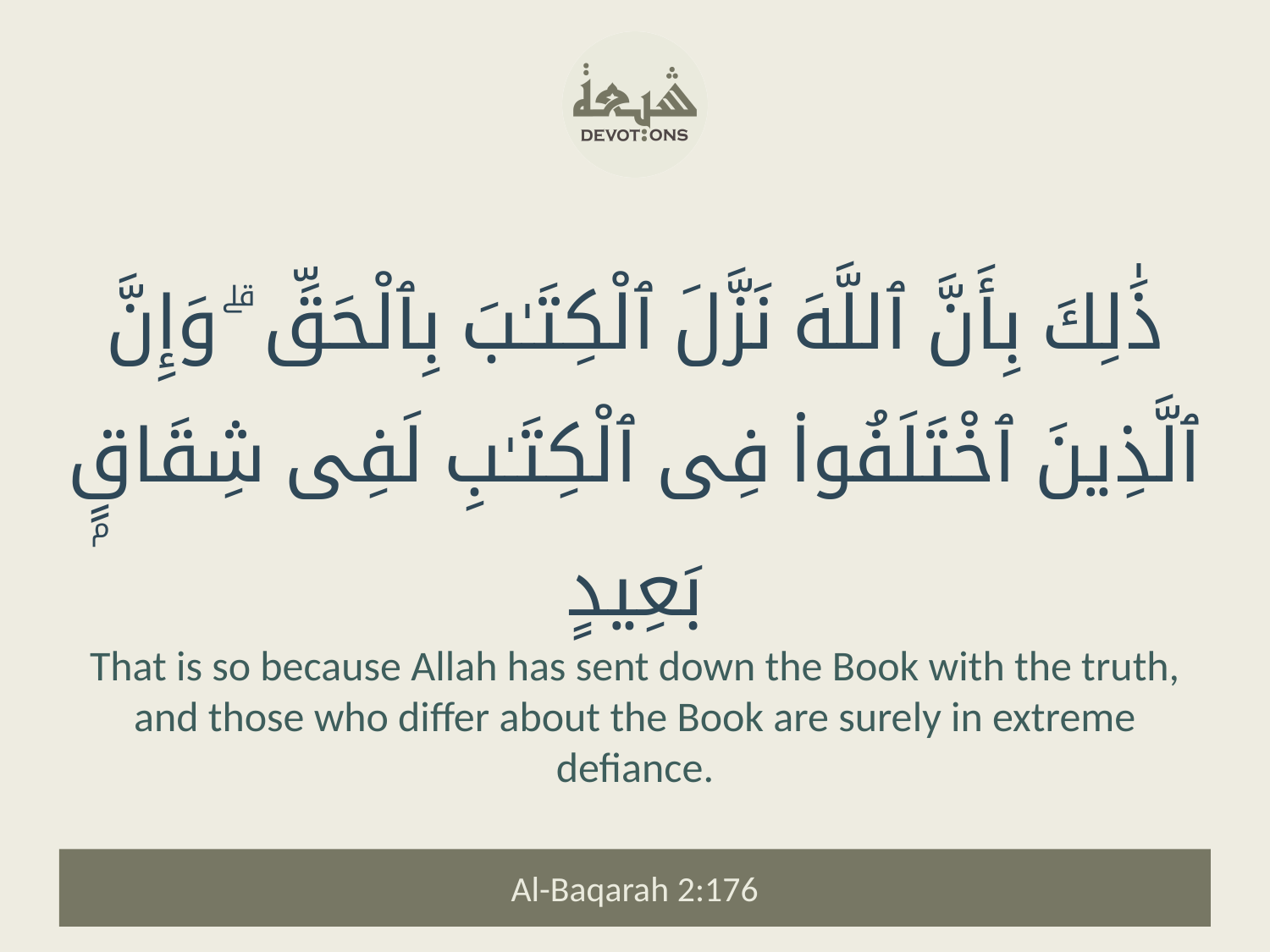

ذَٰلِكَ بِأَنَّ ٱللَّهَ نَزَّلَ ٱلْكِتَـٰبَ بِٱلْحَقِّ ۗ وَإِنَّ ٱلَّذِينَ ٱخْتَلَفُوا۟ فِى ٱلْكِتَـٰبِ لَفِى شِقَاقٍۭ بَعِيدٍ
That is so because Allah has sent down the Book with the truth, and those who differ about the Book are surely in extreme defiance.
Al-Baqarah 2:176